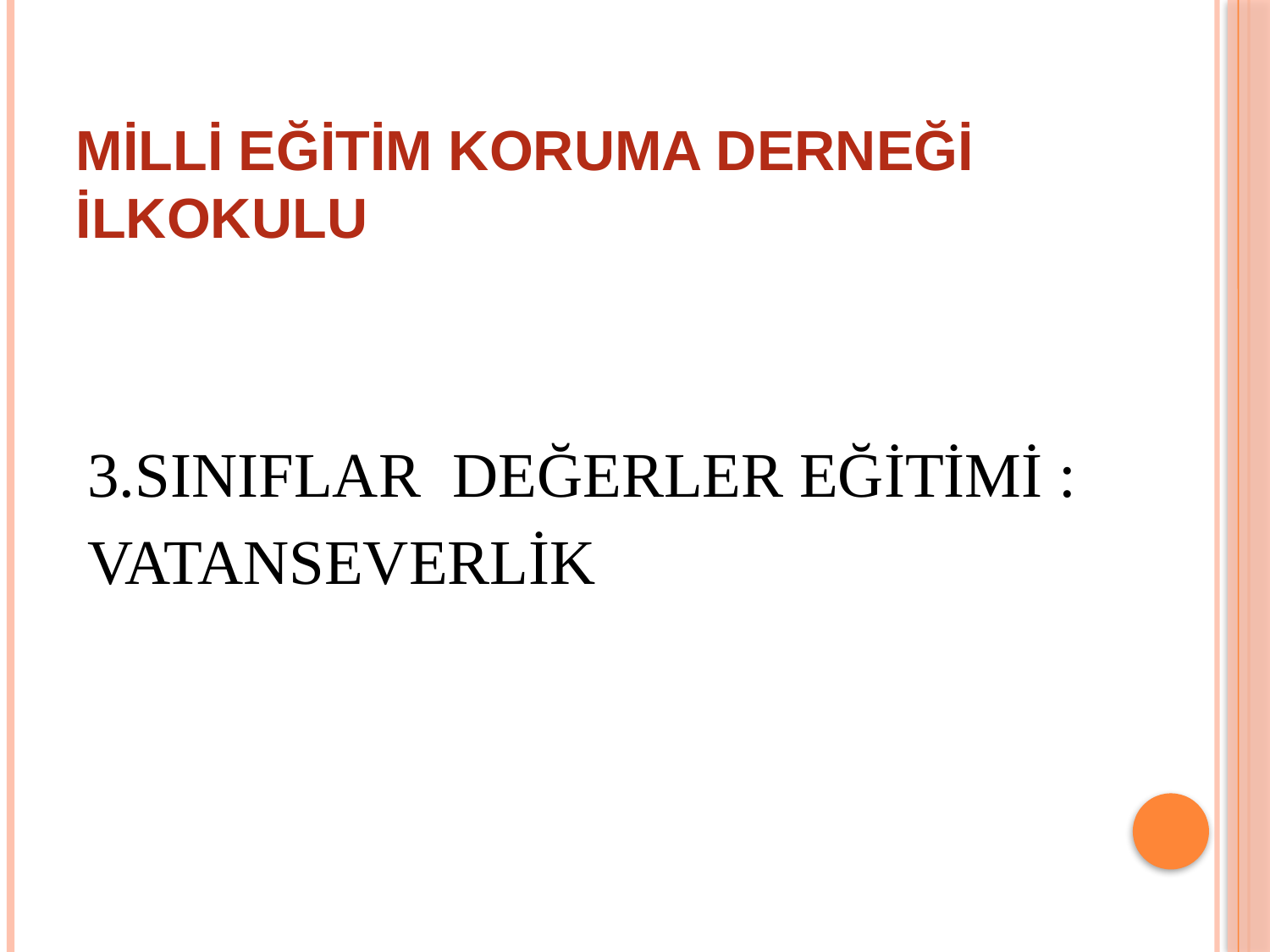

# Milli eğitim koruma derneği ilkokulu

3.SINIFLAR  DEĞERLER EĞİTİMİ :
VATANSEVERLİK